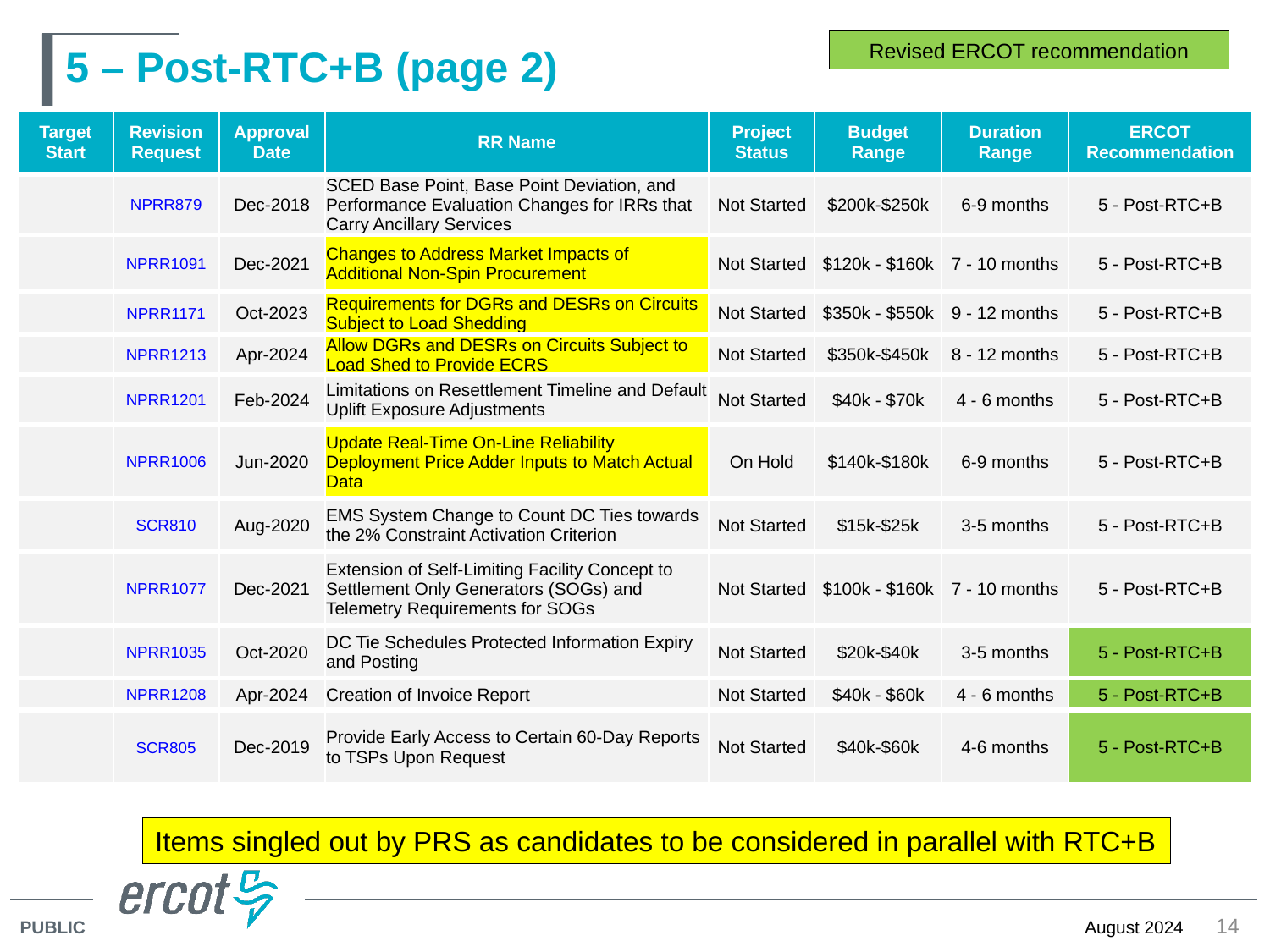

Revised ERCOT recommendation
# 5 – Post-RTC+B (page 2)
| Target Start | Revision Request | Approval Date | RR Name | Project Status | Budget Range | Duration Range | ERCOT Recommendation |
| --- | --- | --- | --- | --- | --- | --- | --- |
|  | NPRR879 | Dec-2018 | SCED Base Point, Base Point Deviation, and Performance Evaluation Changes for IRRs that Carry Ancillary Services | Not Started | $200k-$250k | 6-9 months | 5 - Post-RTC+B |
|  | NPRR1091 | Dec-2021 | Changes to Address Market Impacts of Additional Non-Spin Procurement | Not Started | $120k - $160k | 7 - 10 months | 5 - Post-RTC+B |
|  | NPRR1171 | Oct-2023 | Requirements for DGRs and DESRs on Circuits Subject to Load Shedding | Not Started | $350k - $550k | 9 - 12 months | 5 - Post-RTC+B |
|  | NPRR1213 | Apr-2024 | Allow DGRs and DESRs on Circuits Subject to Load Shed to Provide ECRS | Not Started | $350k-$450k | 8 - 12 months | 5 - Post-RTC+B |
|  | NPRR1201 | Feb-2024 | Limitations on Resettlement Timeline and Default Uplift Exposure Adjustments | Not Started | $40k - $70k | 4 - 6 months | 5 - Post-RTC+B |
|  | NPRR1006 | Jun-2020 | Update Real-Time On-Line Reliability Deployment Price Adder Inputs to Match Actual Data | On Hold | $140k-$180k | 6-9 months | 5 - Post-RTC+B |
|  | SCR810 | Aug-2020 | EMS System Change to Count DC Ties towards the 2% Constraint Activation Criterion | Not Started | $15k-$25k | 3-5 months | 5 - Post-RTC+B |
|  | NPRR1077 | Dec-2021 | Extension of Self-Limiting Facility Concept to Settlement Only Generators (SOGs) and Telemetry Requirements for SOGs | Not Started | $100k - $160k | 7 - 10 months | 5 - Post-RTC+B |
|  | NPRR1035 | Oct-2020 | DC Tie Schedules Protected Information Expiry and Posting | Not Started | $20k-$40k | 3-5 months | 5 - Post-RTC+B |
|  | NPRR1208 | Apr-2024 | Creation of Invoice Report | Not Started | $40k - $60k | 4 - 6 months | 5 - Post-RTC+B |
|  | SCR805 | Dec-2019 | Provide Early Access to Certain 60-Day Reports to TSPs Upon Request | Not Started | $40k-$60k | 4-6 months | 5 - Post-RTC+B |
Items singled out by PRS as candidates to be considered in parallel with RTC+B
14